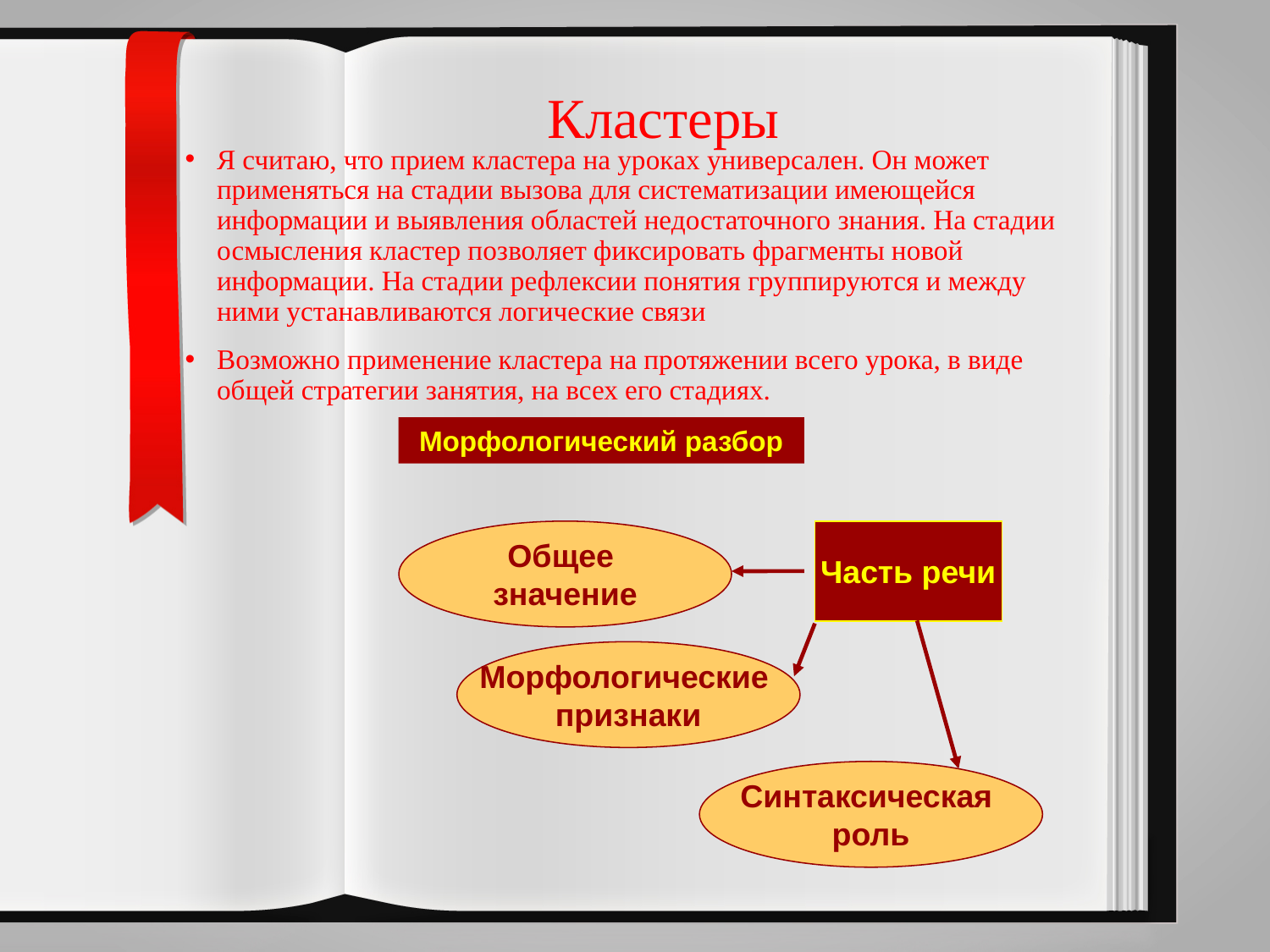

# Кластеры
Я считаю, что прием кластера на уроках универсален. Он может применяться на стадии вызова для систематизации имеющейся информации и выявления областей недостаточного знания. На стадии осмысления кластер позволяет фиксировать фрагменты новой информации. На стадии рефлексии понятия группируются и между ними устанавливаются логические связи
Возможно применение кластера на протяжении всего урока, в виде общей стратегии занятия, на всех его стадиях.

Морфологический разбор
Общее
значение
Часть речи

Морфологические
признаки
Синтаксическая
роль